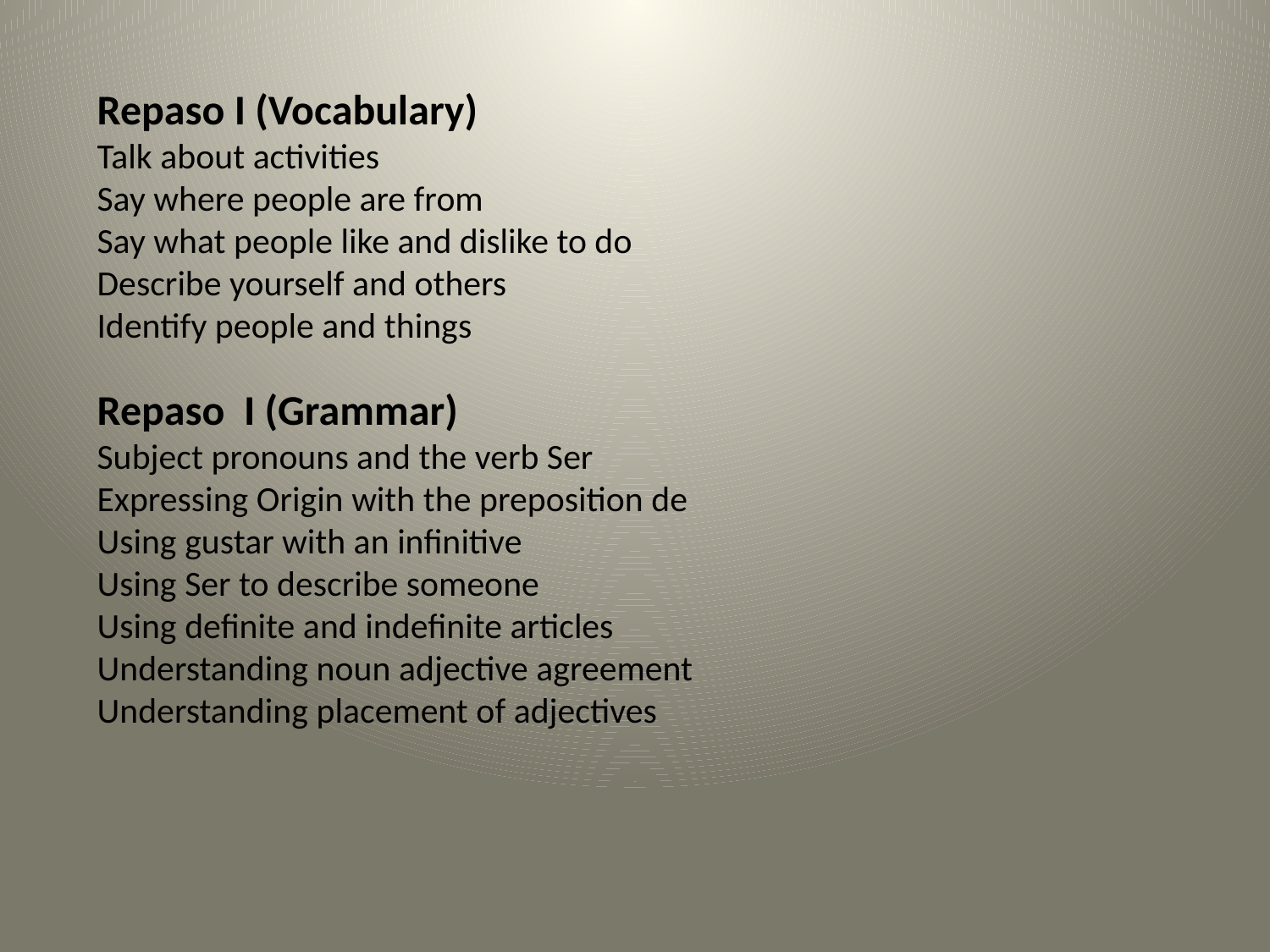

Repaso I (Vocabulary)
Talk about activities
Say where people are from
Say what people like and dislike to do
Describe yourself and others
Identify people and things
 
Repaso  I (Grammar)
Subject pronouns and the verb Ser
Expressing Origin with the preposition de
Using gustar with an infinitive
Using Ser to describe someone
Using definite and indefinite articles
Understanding noun adjective agreement
Understanding placement of adjectives